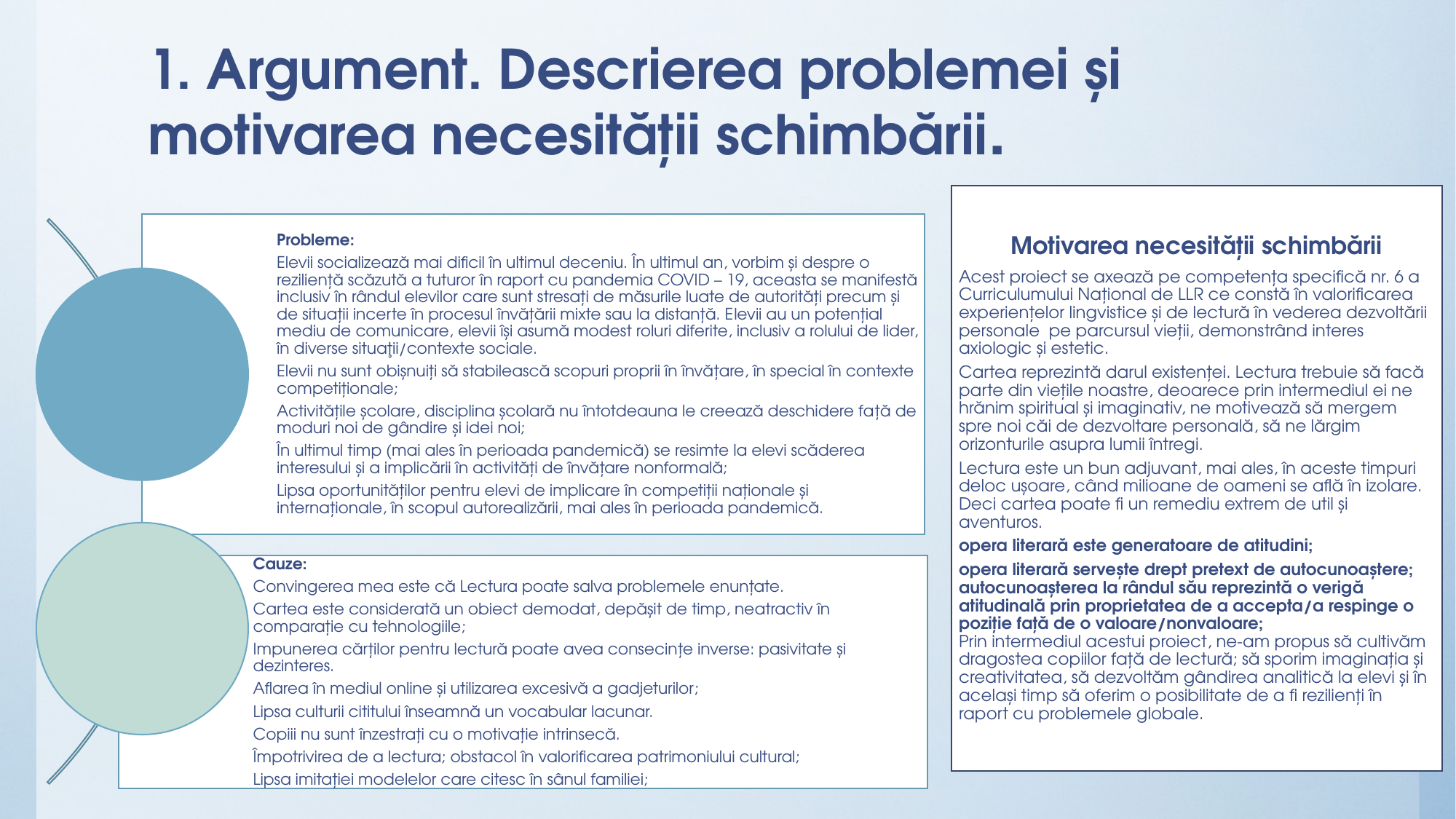

# 1. Argument. Descrierea problemei și motivarea necesității schimbării.
Motivarea necesității schimbării
Acest proiect se axează pe competența specifică nr. 6 a Curriculumului Național de LLR ce constă în valorificarea experiențelor lingvistice și de lectură în vederea dezvoltării personale  pe parcursul vieții, demonstrând interes axiologic și estetic.
Cartea reprezintă darul existenței. Lectura trebuie să facă parte din viețile noastre, deoarece prin intermediul ei ne hrănim spiritual și imaginativ, ne motivează să mergem spre noi căi de dezvoltare personală, să ne lărgim orizonturile asupra lumii întregi.
Lectura este un bun adjuvant, mai ales, în aceste timpuri deloc ușoare, când milioane de oameni se află în izolare. Deci cartea poate fi un remediu extrem de util și aventuros.
opera literară este generatoare de atitudini;
opera literară serveşte drept pretext de autocunoaştere; autocunoaşterea la rândul său reprezintă o verigă atitudinală prin proprietatea de a accepta/a respinge o poziţie faţă de o valoare/nonvaloare;
Prin intermediul acestui proiect, ne-am propus să cultivăm dragostea copiilor față de lectură; să sporim imaginația și creativitatea, să dezvoltăm gândirea analitică la elevi și în același timp să oferim o posibilitate de a fi rezilienți în raport cu problemele globale.
Probleme:
Elevii socializează mai dificil în ultimul deceniu. În ultimul an, vorbim și despre o reziliență scăzută a tuturor în raport cu pandemia COVID – 19, aceasta se manifestă inclusiv în rândul elevilor care sunt stresați de măsurile luate de autorități precum și de situații incerte în procesul învățării mixte sau la distanță. Elevii au un potențial mediu de comunicare, elevii își asumă modest roluri diferite, inclusiv a rolului de lider, în diverse situaţii/contexte sociale.
Elevii nu sunt obișnuiți să stabilească scopuri proprii în învăţare, în special în contexte competiționale;
Activitățile școlare, disciplina școlară nu întotdeauna le creează deschidere faţă de moduri noi de gândire şi idei noi;
În ultimul timp (mai ales în perioada pandemică) se resimte la elevi scăderea interesului şi a implicării în activități de învăţare nonformală;
Lipsa oportunităților pentru elevi de implicare în competiții naționale și internaționale, în scopul autorealizării, mai ales în perioada pandemică.
Cauze:
Convingerea mea este că Lectura poate salva problemele enunțate.
Cartea este considerată un obiect demodat, depășit de timp, neatractiv în comparație cu tehnologiile;
Impunerea cărţilor pentru lectură poate avea consecinţe inverse: pasivitate şi dezinteres.
Aflarea în mediul online și utilizarea excesivă a gadjeturilor;
Lipsa culturii cititului înseamnă un vocabular lacunar.
Copiii nu sunt înzestrați cu o motivație intrinsecă.
Împotrivirea de a lectura; obstacol în valorificarea patrimoniului cultural;
Lipsa imitației modelelor care citesc în sânul familiei;